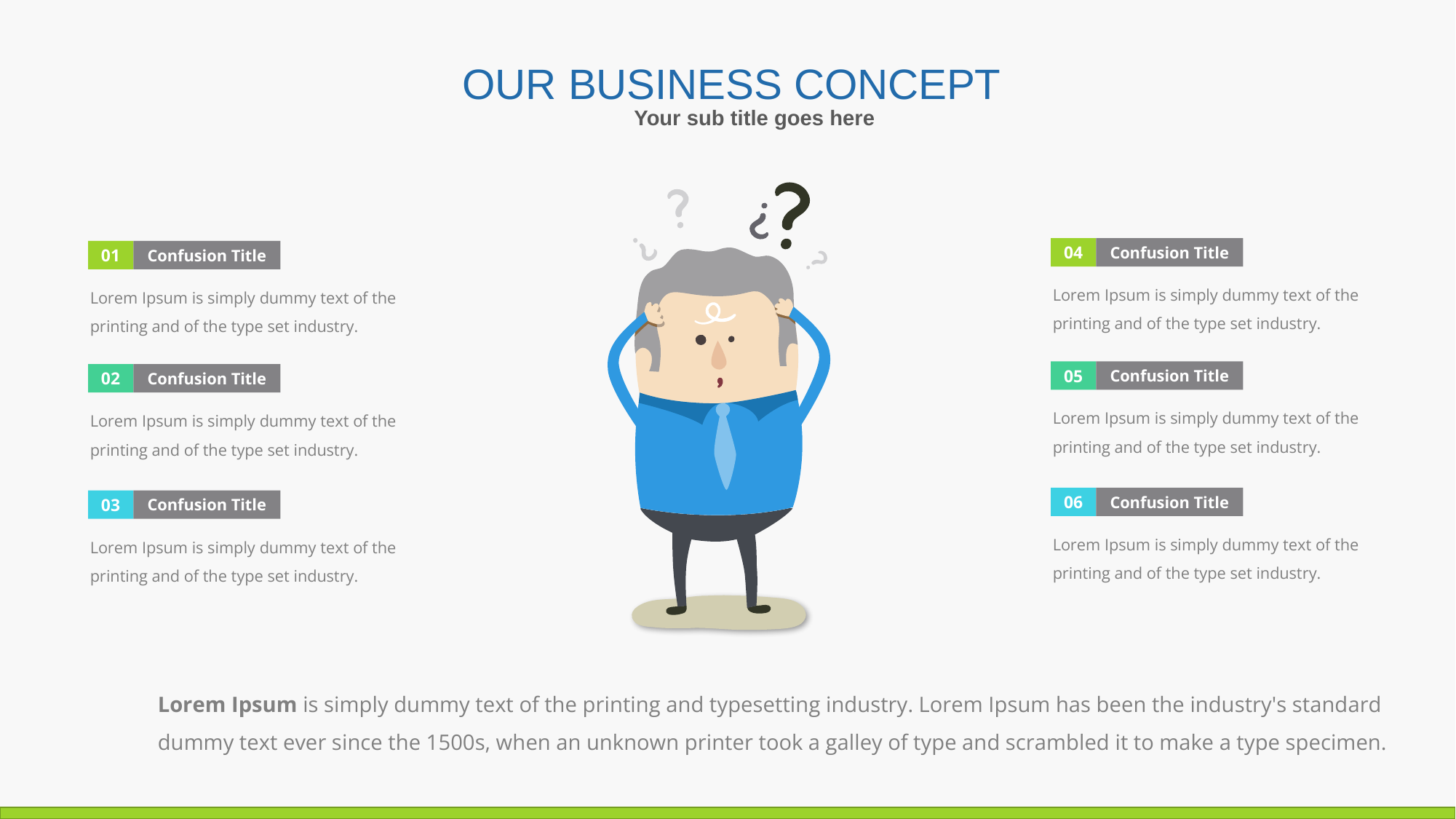

OUR BUSINESS CONCEPT
Your sub title goes here

04
Confusion Title
01
Confusion Title
Lorem Ipsum is simply dummy text of the printing and of the type set industry.
Lorem Ipsum is simply dummy text of the printing and of the type set industry.
05
Confusion Title
02
Confusion Title
Lorem Ipsum is simply dummy text of the printing and of the type set industry.
Lorem Ipsum is simply dummy text of the printing and of the type set industry.
06
Confusion Title
03
Confusion Title
Lorem Ipsum is simply dummy text of the printing and of the type set industry.
Lorem Ipsum is simply dummy text of the printing and of the type set industry.
Lorem Ipsum is simply dummy text of the printing and typesetting industry. Lorem Ipsum has been the industry's standard dummy text ever since the 1500s, when an unknown printer took a galley of type and scrambled it to make a type specimen.